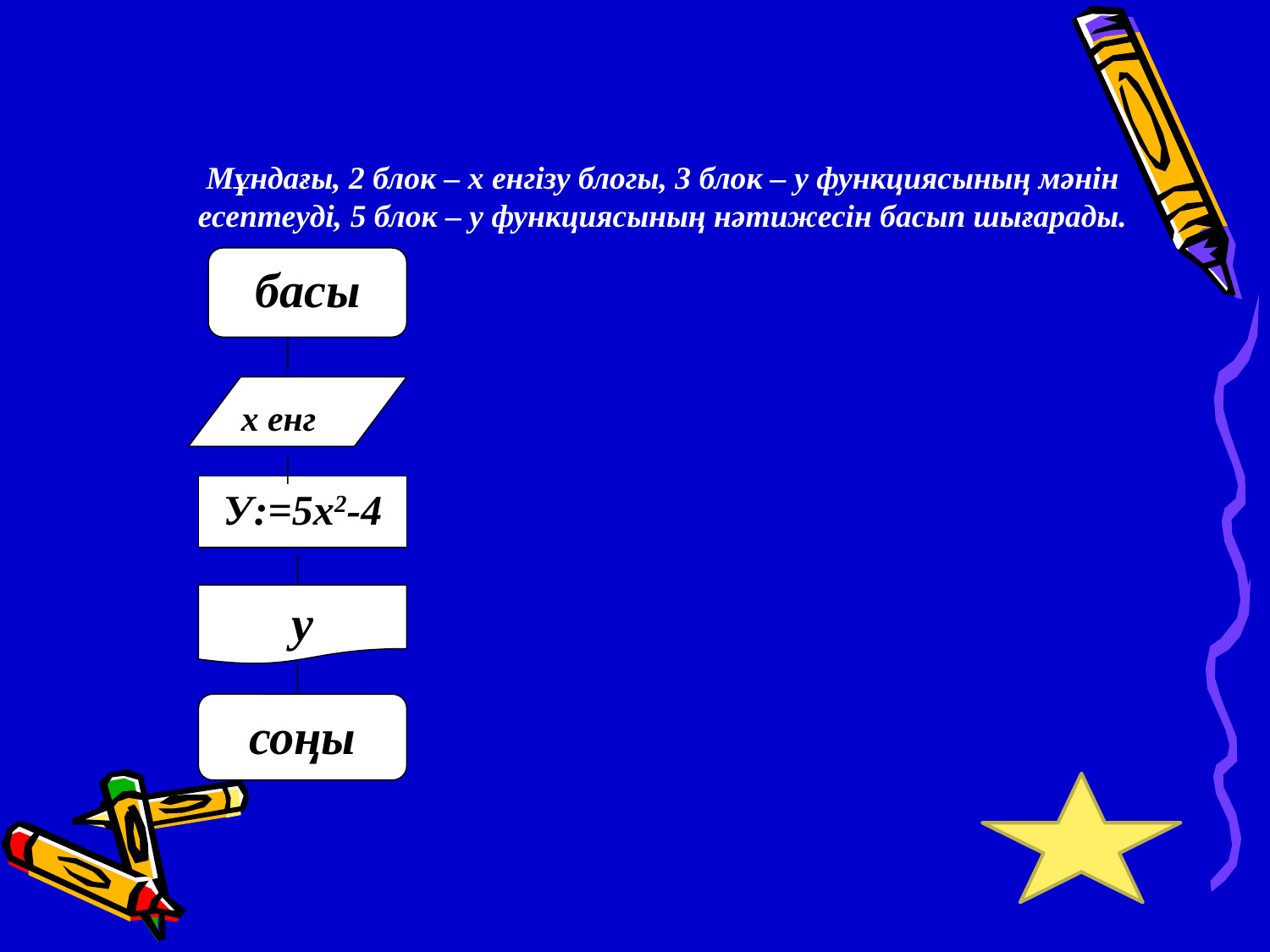

Мұндағы, 2 блок – х енгізу блогы, 3 блок – у функциясының мәнін
                            есептеуді, 5 блок – у функциясының нәтижесін басып шығарады.

басы

х енг

У:=5x2-4

у

соңы